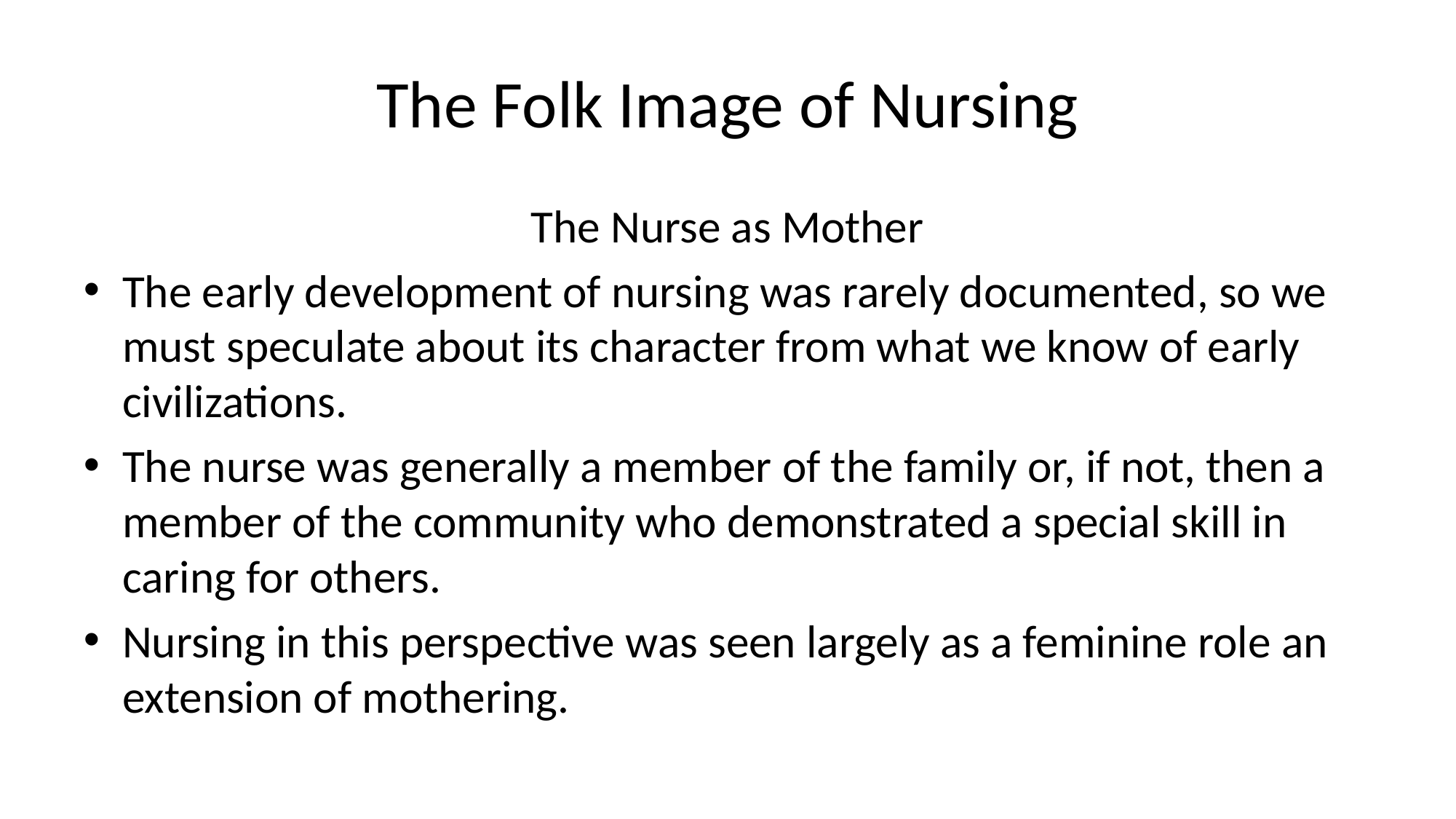

# The Folk Image of Nursing
The Nurse as Mother
The early development of nursing was rarely documented, so we must speculate about its character from what we know of early civilizations.
The nurse was generally a member of the family or, if not, then a member of the community who demonstrated a special skill in caring for others.
Nursing in this perspective was seen largely as a feminine role an extension of mothering.